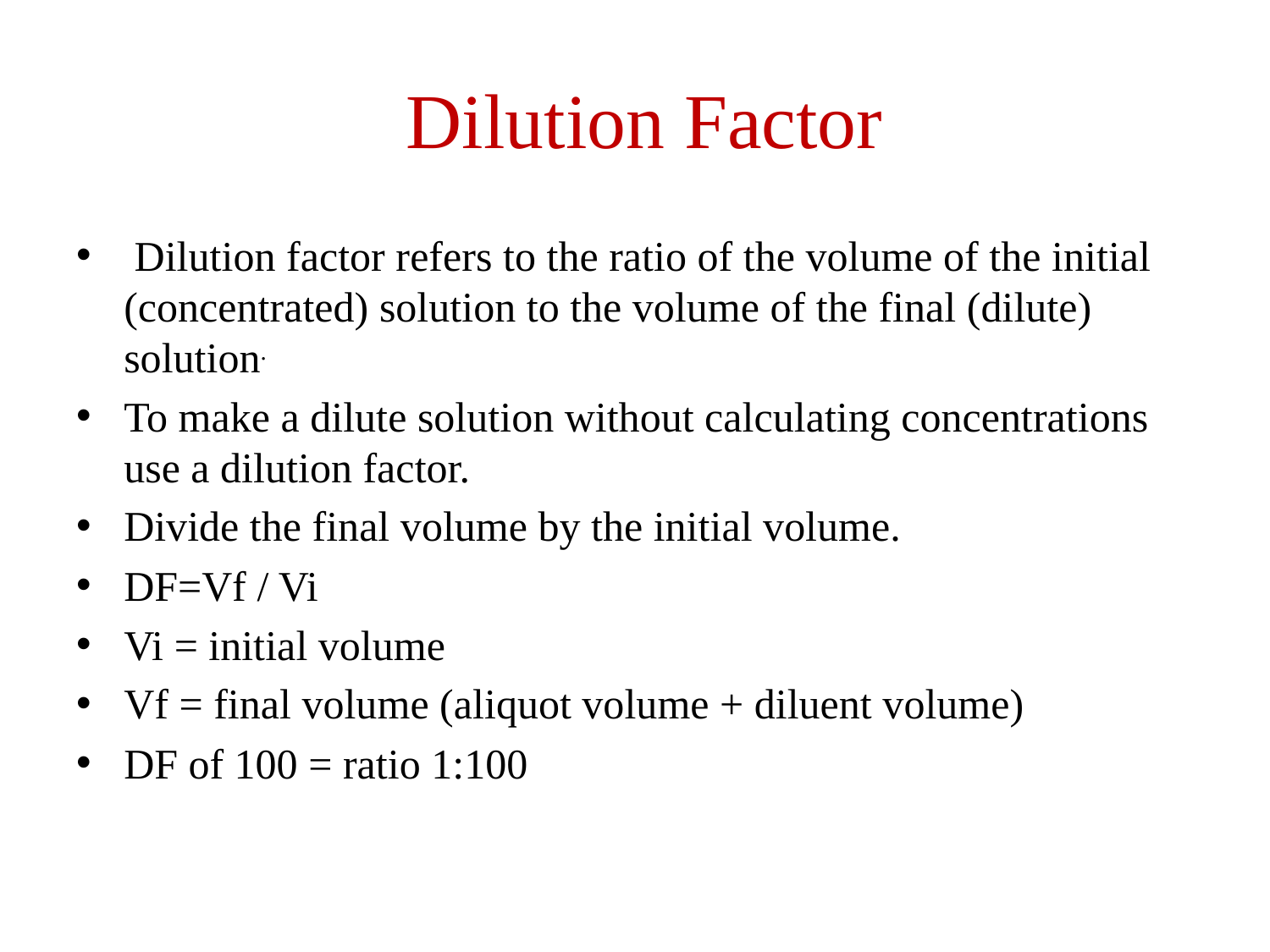

# Dilution Factor
 Dilution factor refers to the ratio of the volume of the initial (concentrated) solution to the volume of the final (dilute) solution.
To make a dilute solution without calculating concentrations use a dilution factor.
Divide the final volume by the initial volume.
DF=Vf / Vi
Vi = initial volume
Vf = final volume (aliquot volume + diluent volume)
DF of 100 = ratio 1:100